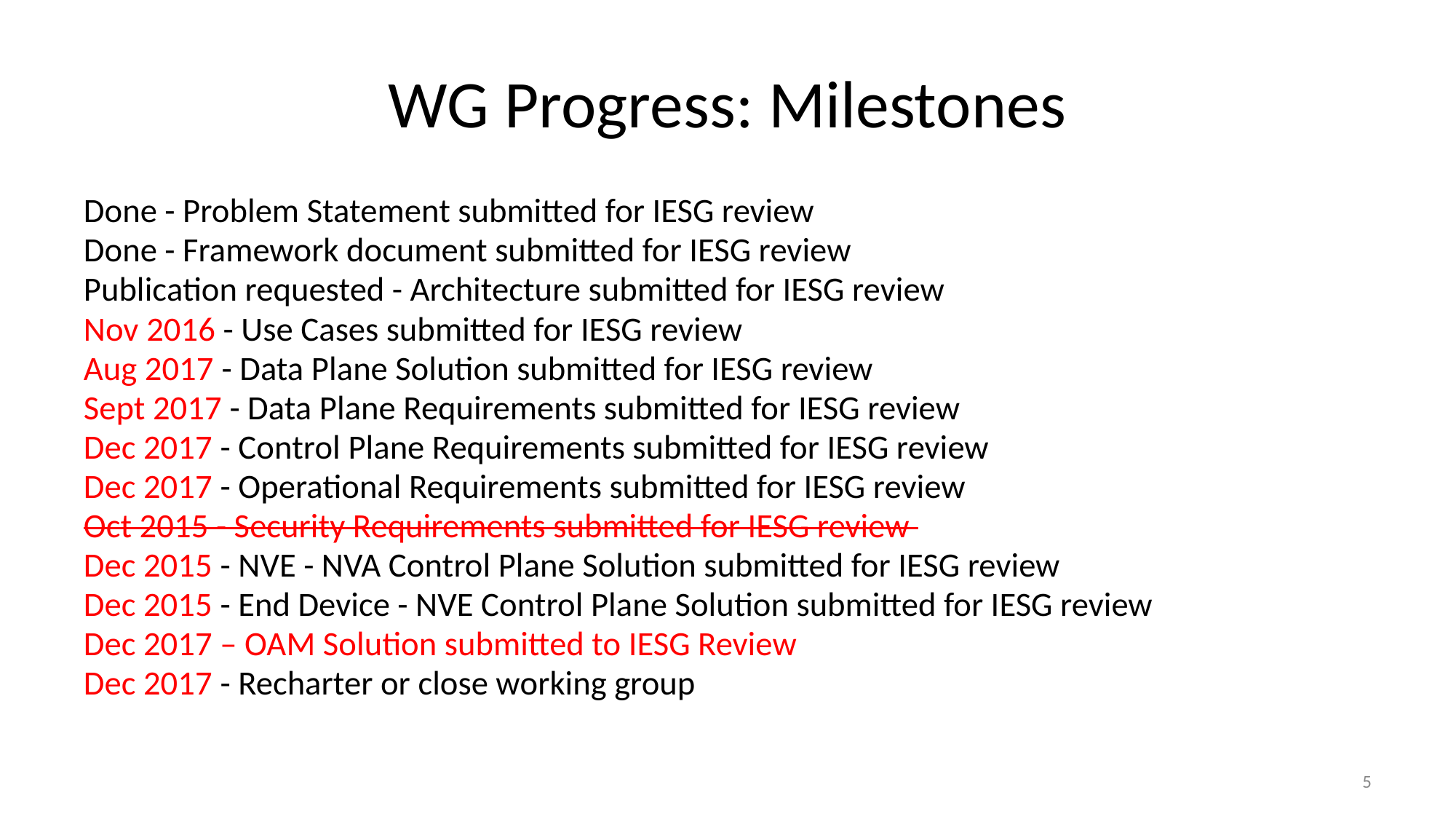

# WG Progress: Milestones
Done - Problem Statement submitted for IESG review
Done - Framework document submitted for IESG review
Publication requested - Architecture submitted for IESG review
Nov 2016 - Use Cases submitted for IESG review
Aug 2017 - Data Plane Solution submitted for IESG review
Sept 2017 - Data Plane Requirements submitted for IESG review
Dec 2017 - Control Plane Requirements submitted for IESG review
Dec 2017 - Operational Requirements submitted for IESG review
Oct 2015 - Security Requirements submitted for IESG review
Dec 2015 - NVE - NVA Control Plane Solution submitted for IESG review
Dec 2015 - End Device - NVE Control Plane Solution submitted for IESG review
Dec 2017 – OAM Solution submitted to IESG Review
Dec 2017 - Recharter or close working group
5